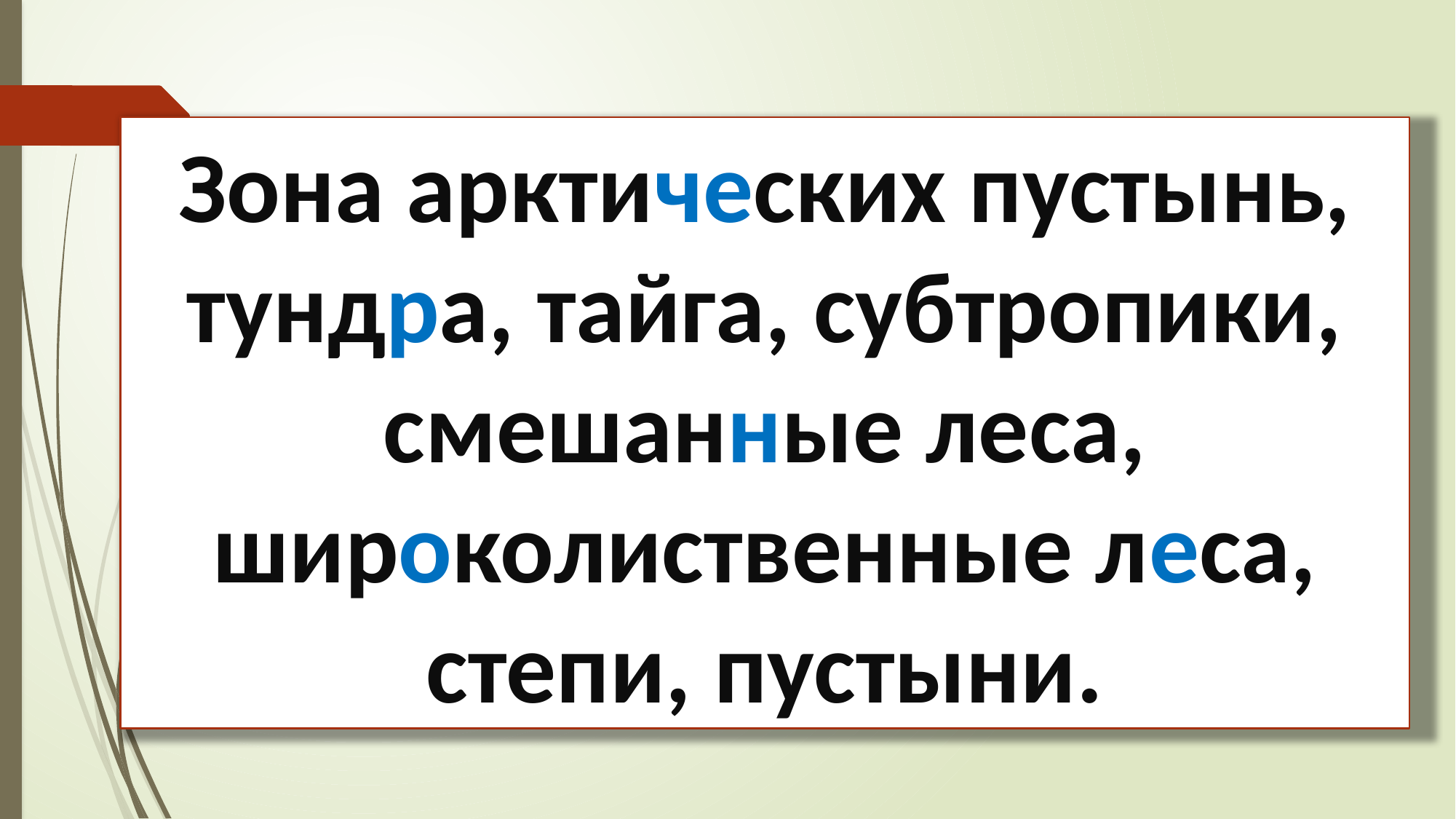

Зона арктических пустынь, тундра, тайга, субтропики, смешанные леса, широколиственные леса, степи, пустыни.